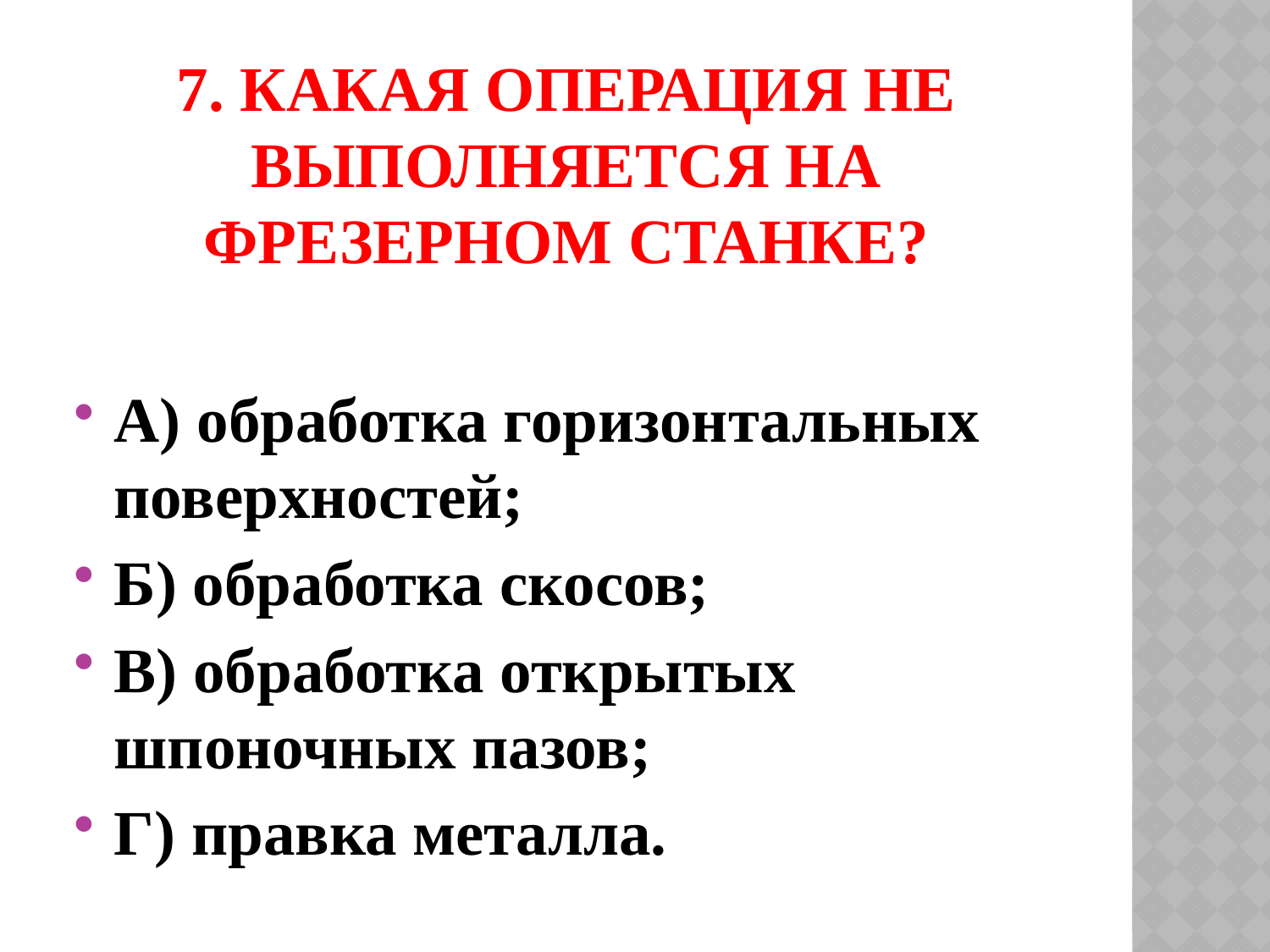

# 7. Какая операция не выполняется на фрезерном станке?

А) обработка горизонтальных поверхностей;
Б) обработка скосов;
В) обработка открытых шпоночных пазов;
Г) правка металла.